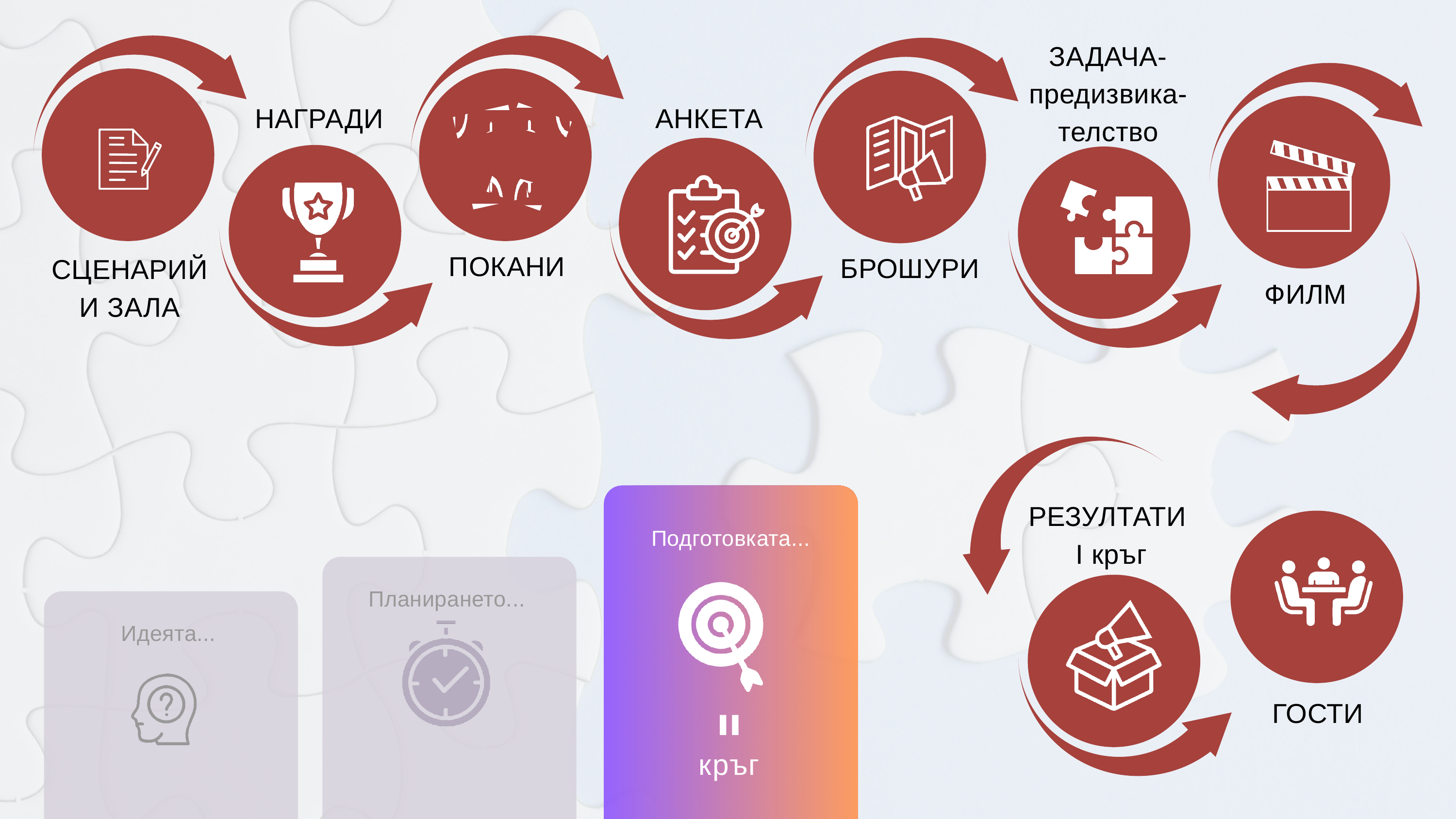

ЗАДАЧА-предизвика-телство

НАГРАДИ
АНКЕТА

ПОКАНИ
БРОШУРИ
СЦЕНАРИЙ
И ЗАЛА
ФИЛМ

Подготовката...

Планирането...

II
кръг

Идеята...

РЕЗУЛТАТИ
 I кръг

ГОСТИ